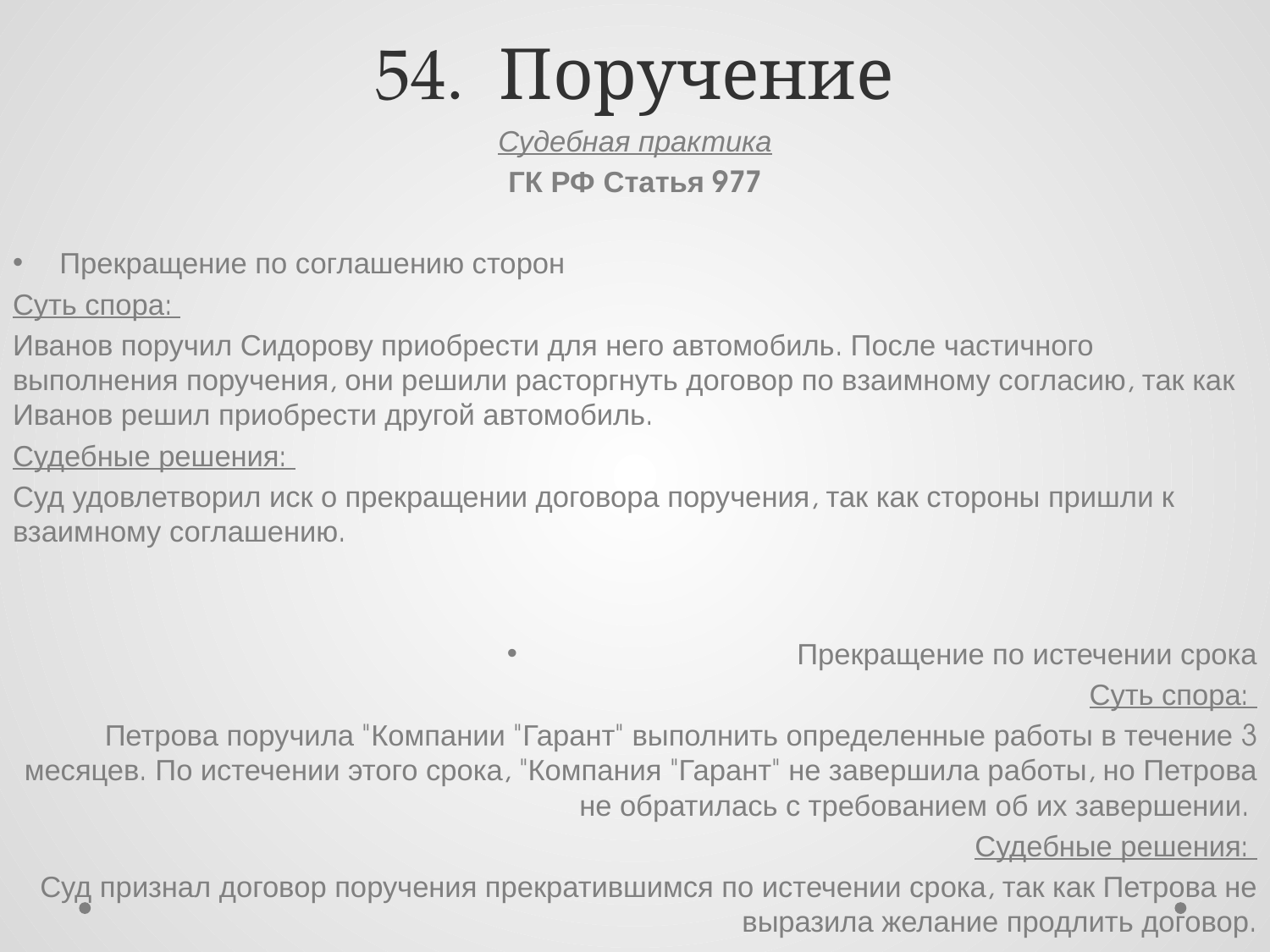

# 54.  Поручение
Судебная практика
ГК РФ Статья 977

Прекращение по соглашению сторон
Суть спора:
Иванов поручил Сидорову приобрести для него автомобиль. После частичного выполнения поручения, они решили расторгнуть договор по взаимному согласию, так как Иванов решил приобрести другой автомобиль.
Судебные решения:
Суд удовлетворил иск о прекращении договора поручения, так как стороны пришли к взаимному соглашению.

Прекращение по истечении срока
 Суть спора:
Петрова поручила "Компании "Гарант" выполнить определенные работы в течение 3 месяцев. По истечении этого срока, "Компания "Гарант" не завершила работы, но Петрова не обратилась с требованием об их завершении.
Судебные решения:
Суд признал договор поручения прекратившимся по истечении срока, так как Петрова не выразила желание продлить договор.